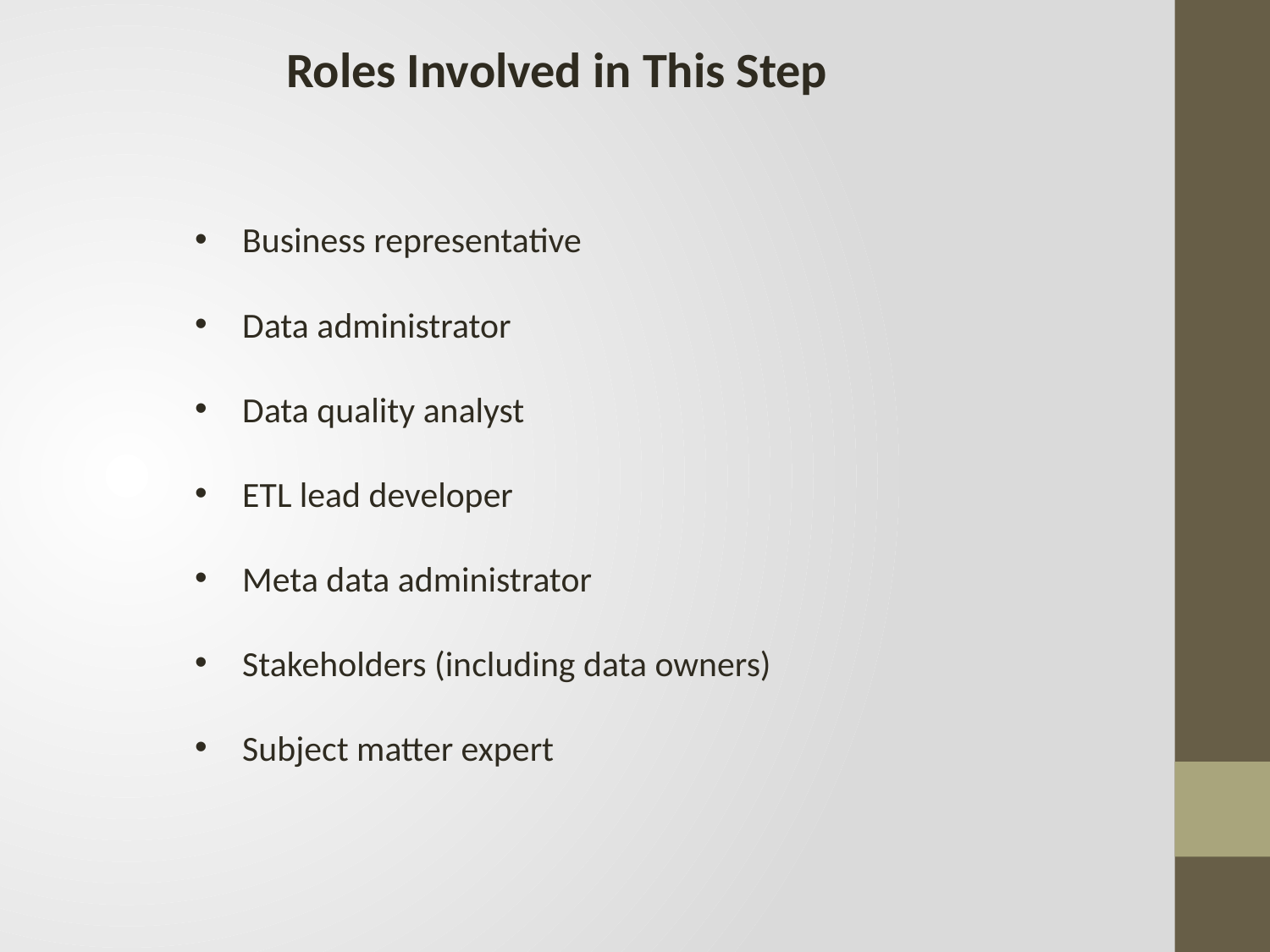

Roles Involved in This Step
Business representative

Data administrator

Data quality analyst

ETL lead developer

Meta data administrator

Stakeholders (including data owners)

Subject matter expert